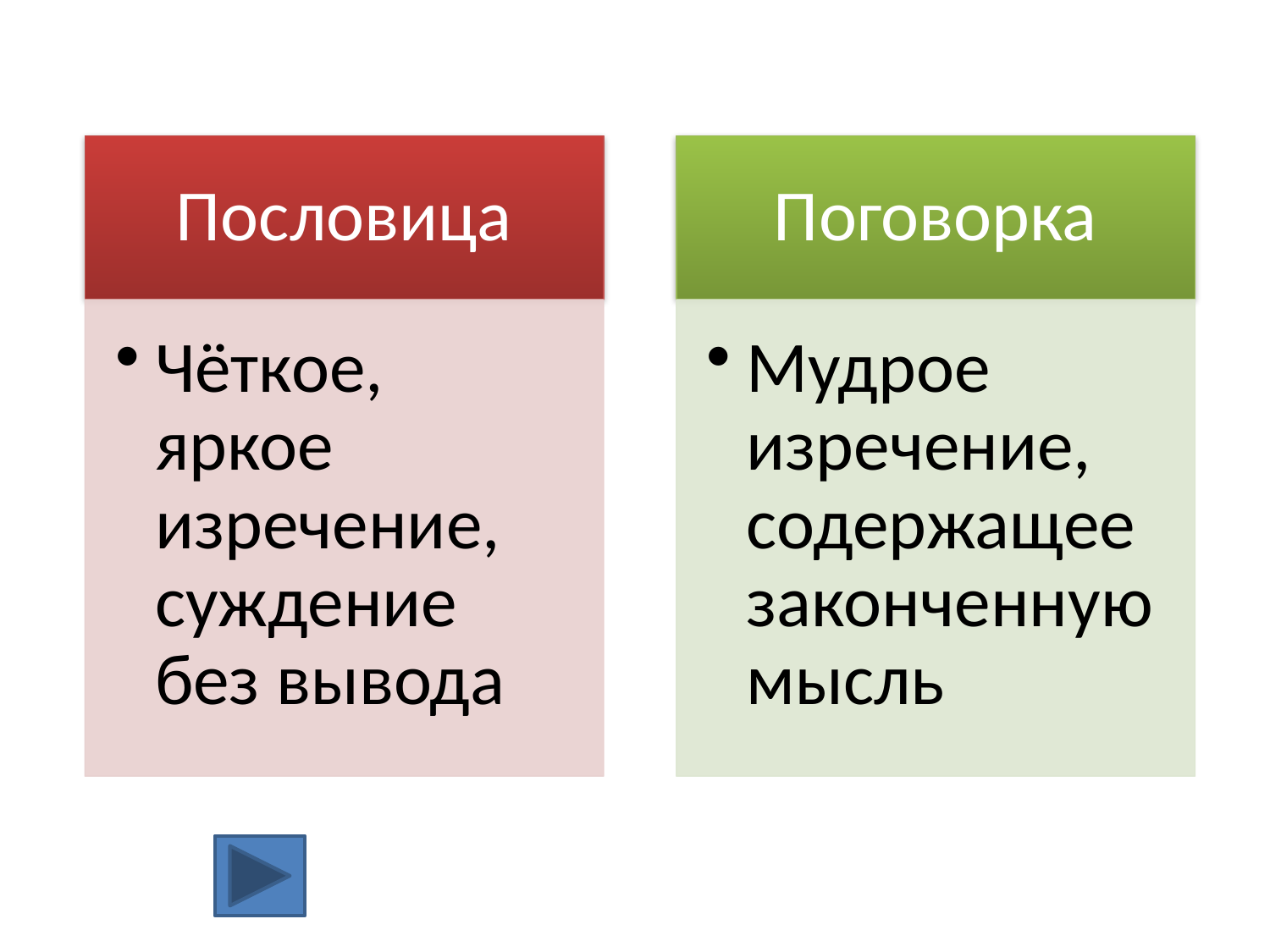

Пословица
Чёткое, яркое изречение, суждение без вывода
Поговорка
Мудрое изречение, содержащее законченную мысль